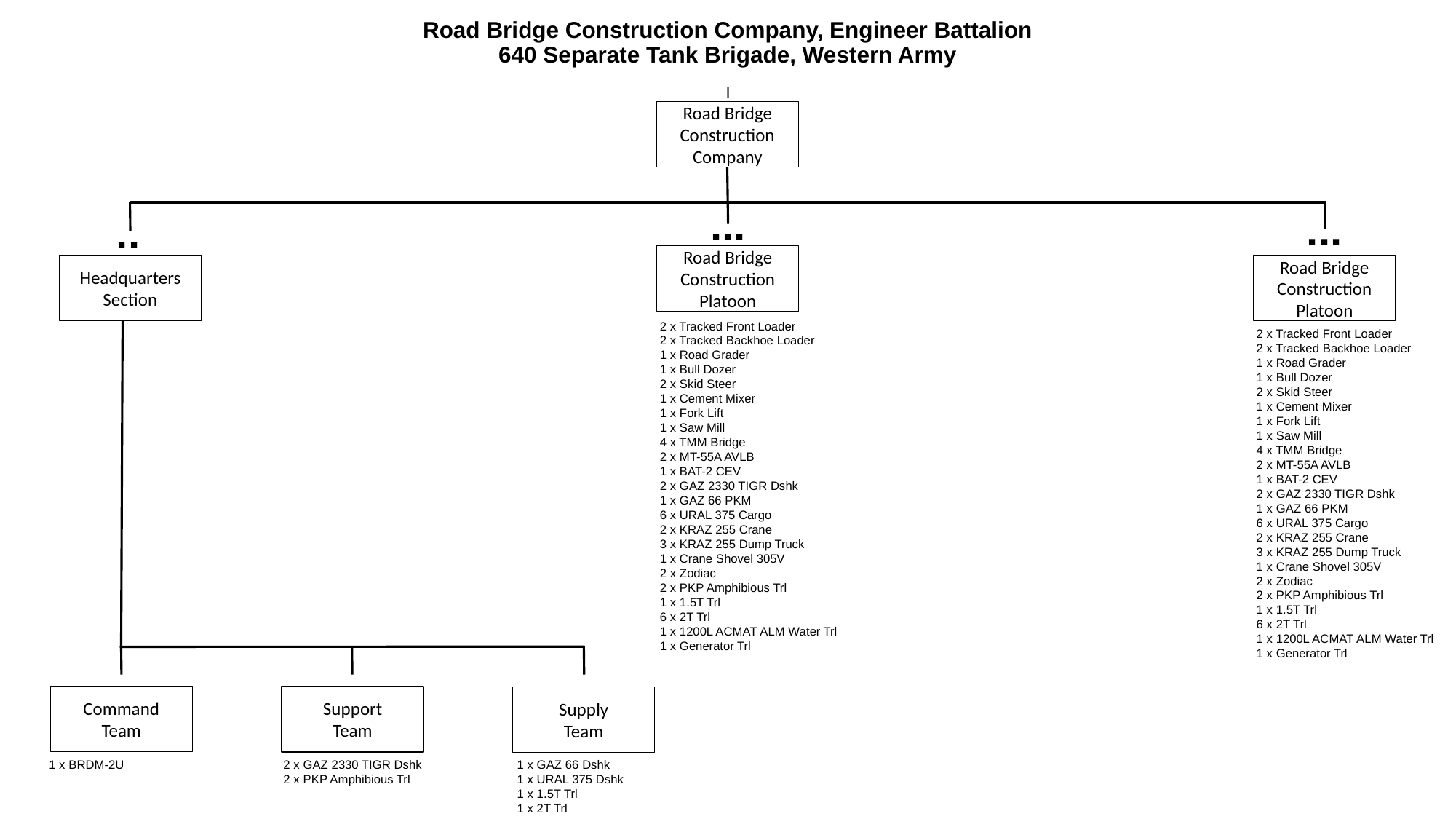

# Road Bridge Construction Company, Engineer Battalion 640 Separate Tank Brigade, Western Army
I
Road Bridge Construction
Company
...
...
..
Road Bridge Construction
Platoon
Headquarters
Section
Road Bridge Construction
Platoon
2 x Tracked Front Loader
2 x Tracked Backhoe Loader
1 x Road Grader
1 x Bull Dozer
2 x Skid Steer
1 x Cement Mixer
1 x Fork Lift
1 x Saw Mill
4 x TMM Bridge
2 x MT-55A AVLB
1 x BAT-2 CEV
2 x GAZ 2330 TIGR Dshk
1 x GAZ 66 PKM
6 x URAL 375 Cargo
2 x KRAZ 255 Crane
3 x KRAZ 255 Dump Truck
1 x Crane Shovel 305V
2 x Zodiac
2 x PKP Amphibious Trl
1 x 1.5T Trl
6 x 2T Trl
1 x 1200L ACMAT ALM Water Trl
1 x Generator Trl
2 x Tracked Front Loader
2 x Tracked Backhoe Loader
1 x Road Grader
1 x Bull Dozer
2 x Skid Steer
1 x Cement Mixer
1 x Fork Lift
1 x Saw Mill
4 x TMM Bridge
2 x MT-55A AVLB
1 x BAT-2 CEV
2 x GAZ 2330 TIGR Dshk
1 x GAZ 66 PKM
6 x URAL 375 Cargo
2 x KRAZ 255 Crane
3 x KRAZ 255 Dump Truck
1 x Crane Shovel 305V
2 x Zodiac
2 x PKP Amphibious Trl
1 x 1.5T Trl
6 x 2T Trl
1 x 1200L ACMAT ALM Water Trl
1 x Generator Trl
Command
Team
Support
Team
Supply
Team
1 x BRDM-2U
2 x GAZ 2330 TIGR Dshk
2 x PKP Amphibious Trl
1 x GAZ 66 Dshk
1 x URAL 375 Dshk
1 x 1.5T Trl
1 x 2T Trl